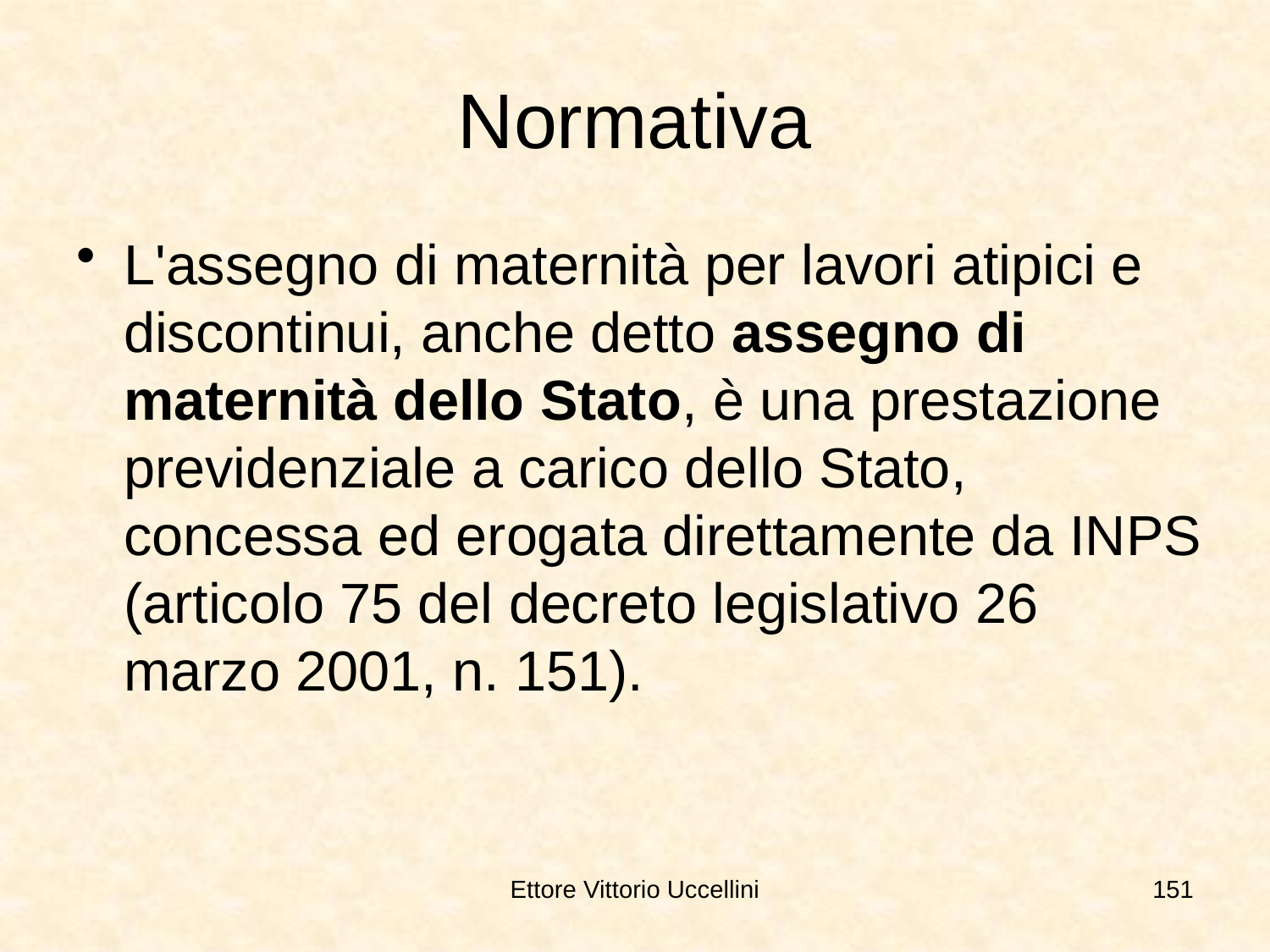

# Normativa
L'assegno di maternità per lavori atipici e discontinui, anche detto assegno di maternità dello Stato, è una prestazione previdenziale a carico dello Stato, concessa ed erogata direttamente da INPS (articolo 75 del decreto legislativo 26 marzo 2001, n. 151).
Ettore Vittorio Uccellini
151